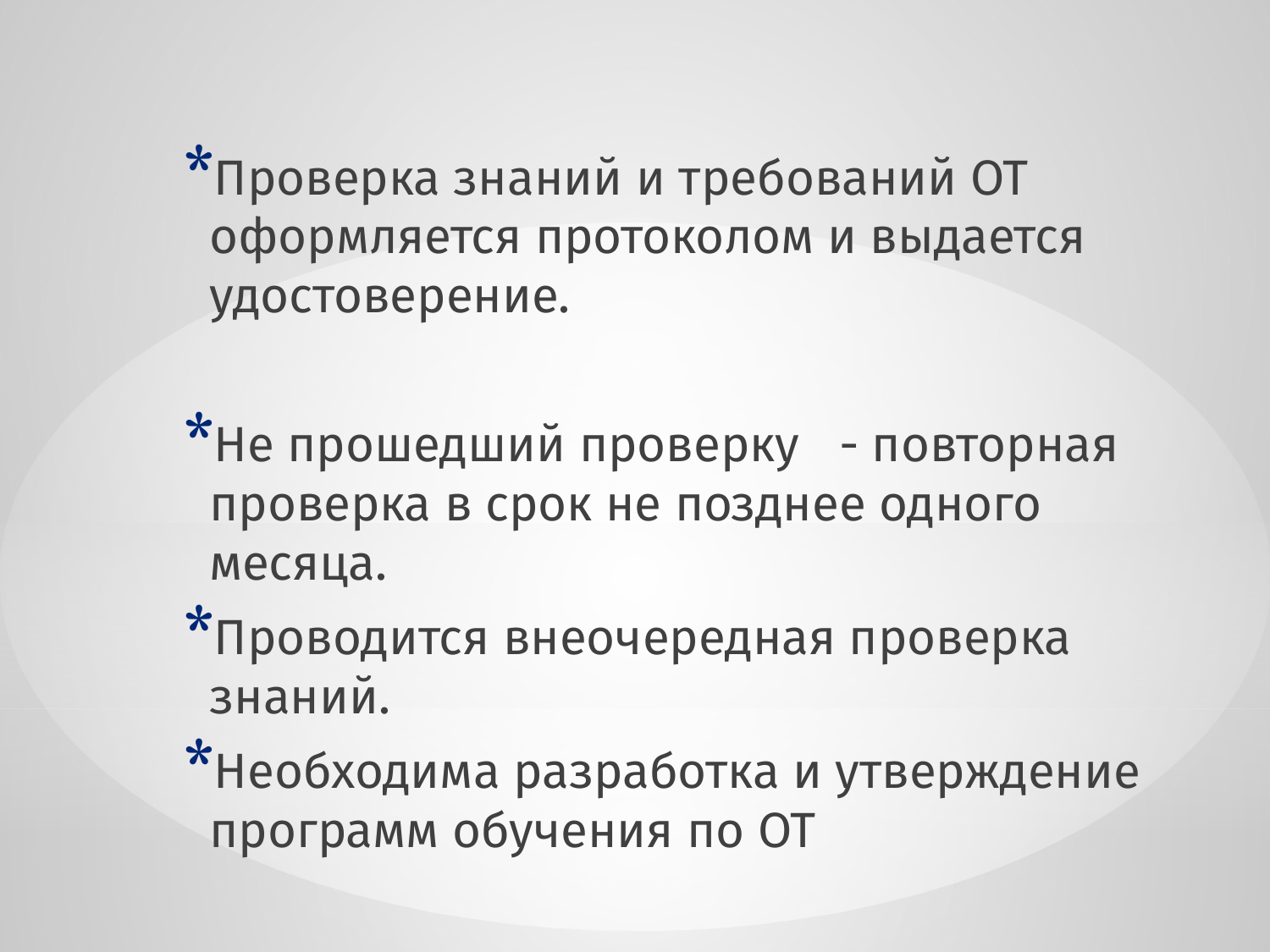

Проверка знаний и требований ОТ оформляется протоколом и выдается удостоверение.

Не прошедший проверку   - повторная проверка в срок не позднее одного месяца.
Проводится внеочередная проверка знаний.
Необходима разработка и утверждение программ обучения по ОТ